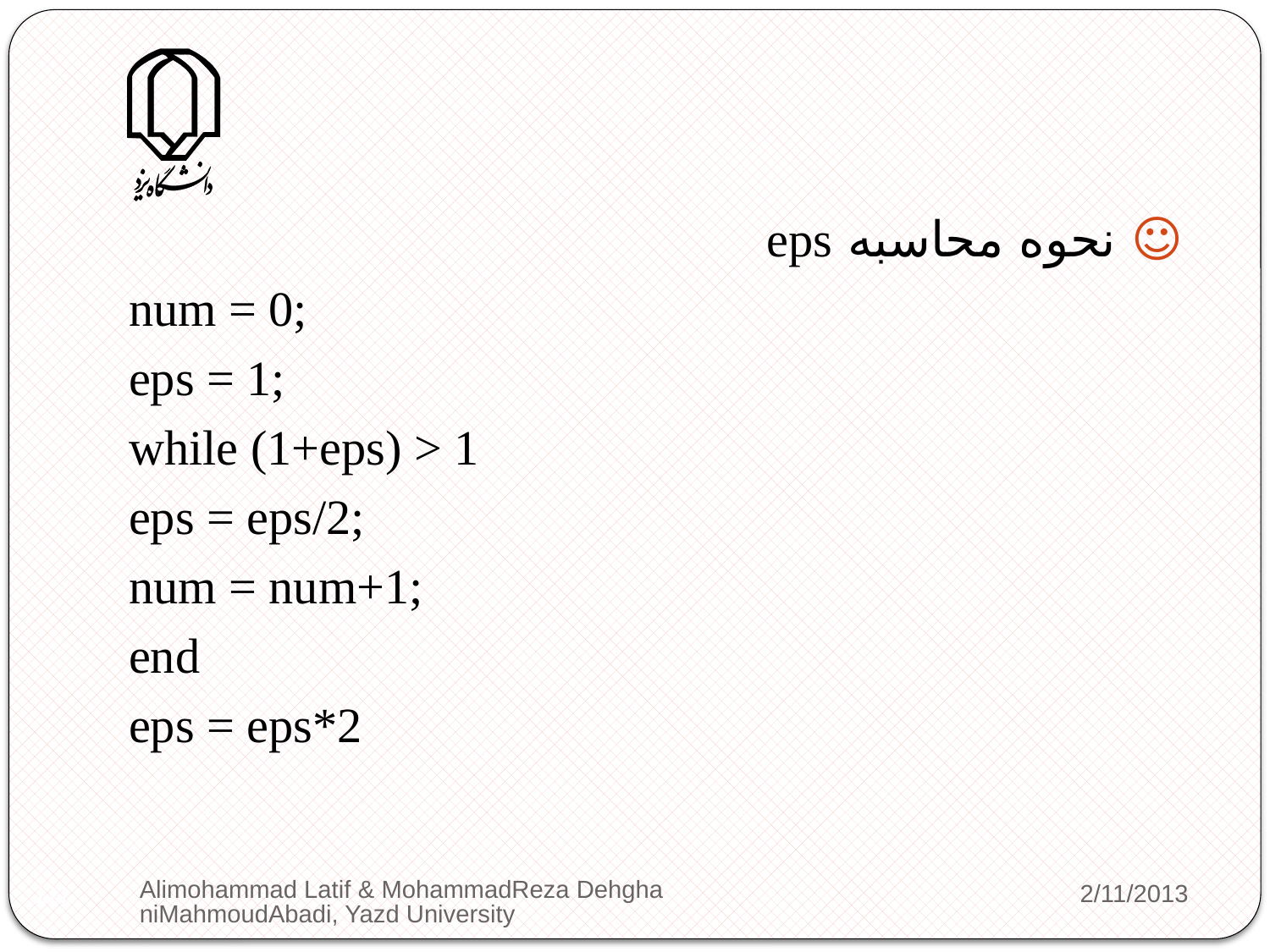

☺ نحوه محاسبه eps
num = 0;
eps = 1;
while (1+eps) > 1
eps = eps/2;
num = num+1;
end
eps = eps*2

Alimohammad Latif & MohammadReza DehghaniMahmoudAbadi, Yazd University
2/11/2013
111